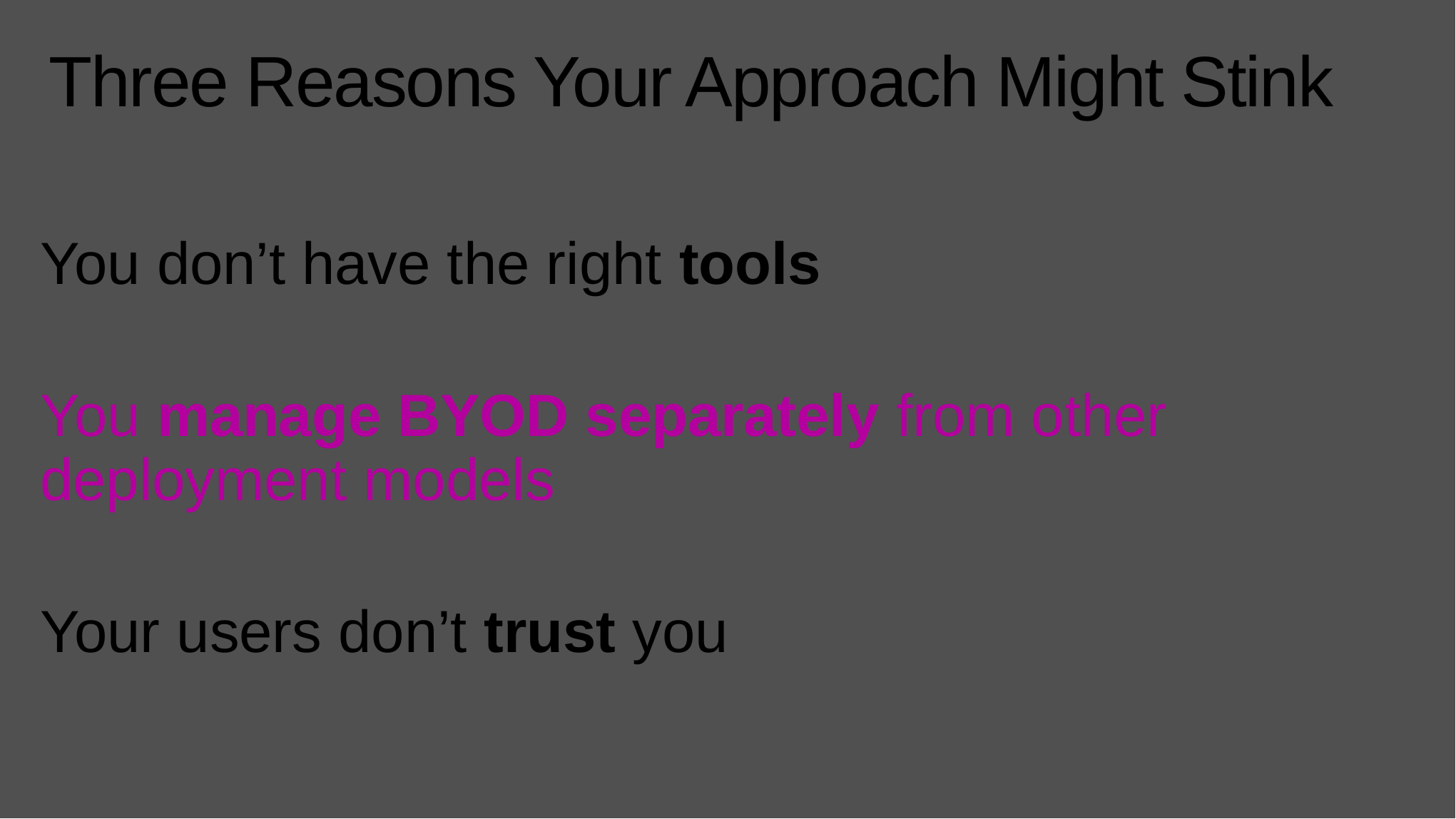

# Three Reasons Your Approach Might Stink
You don’t have the right tools

You manage BYOD separately from other deployment models

Your users don’t trust you